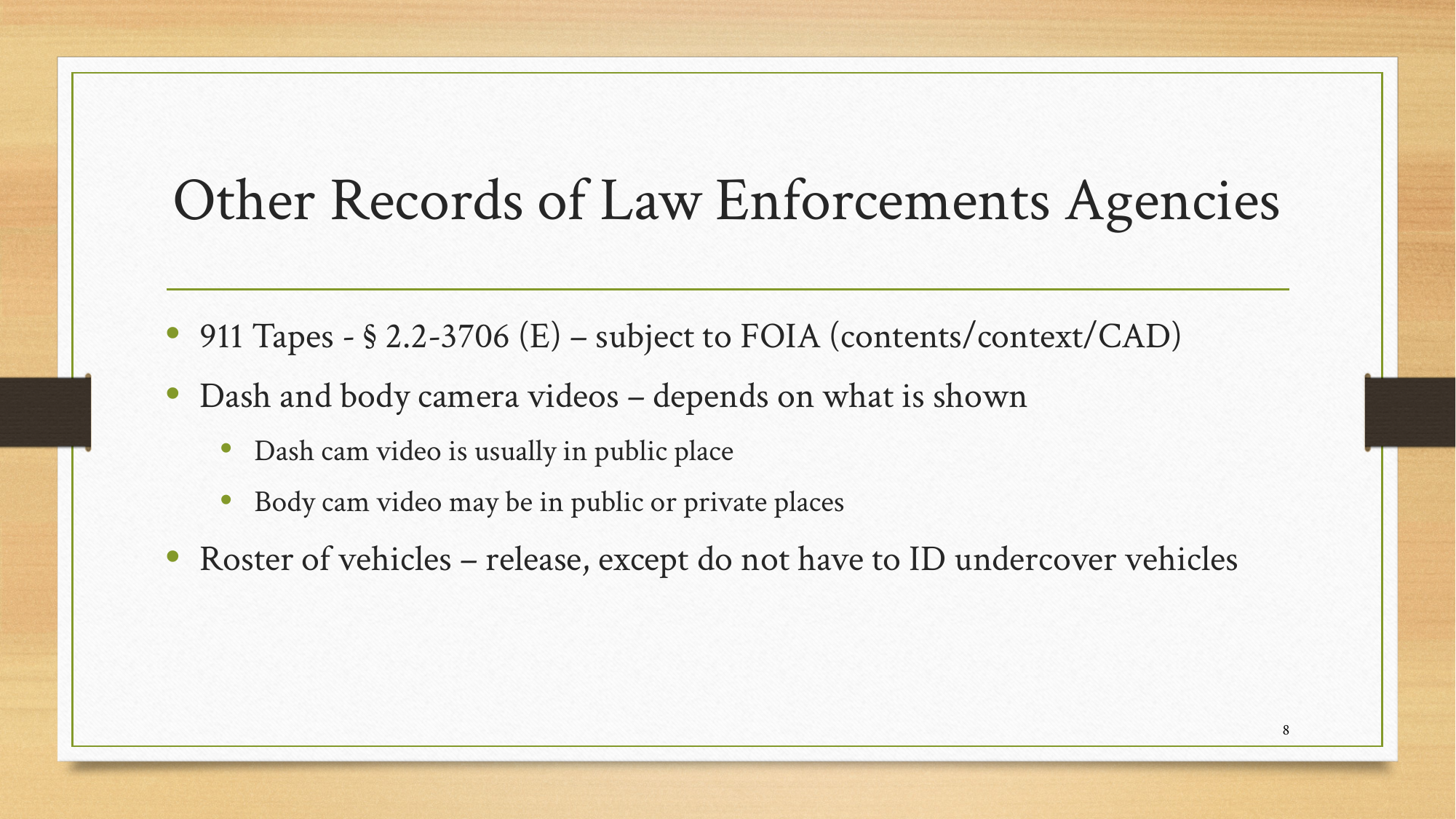

# Other Records of Law Enforcements Agencies
911 Tapes - § 2.2-3706 (E) – subject to FOIA (contents/context/CAD)
Dash and body camera videos – depends on what is shown
Dash cam video is usually in public place
Body cam video may be in public or private places
Roster of vehicles – release, except do not have to ID undercover vehicles
8